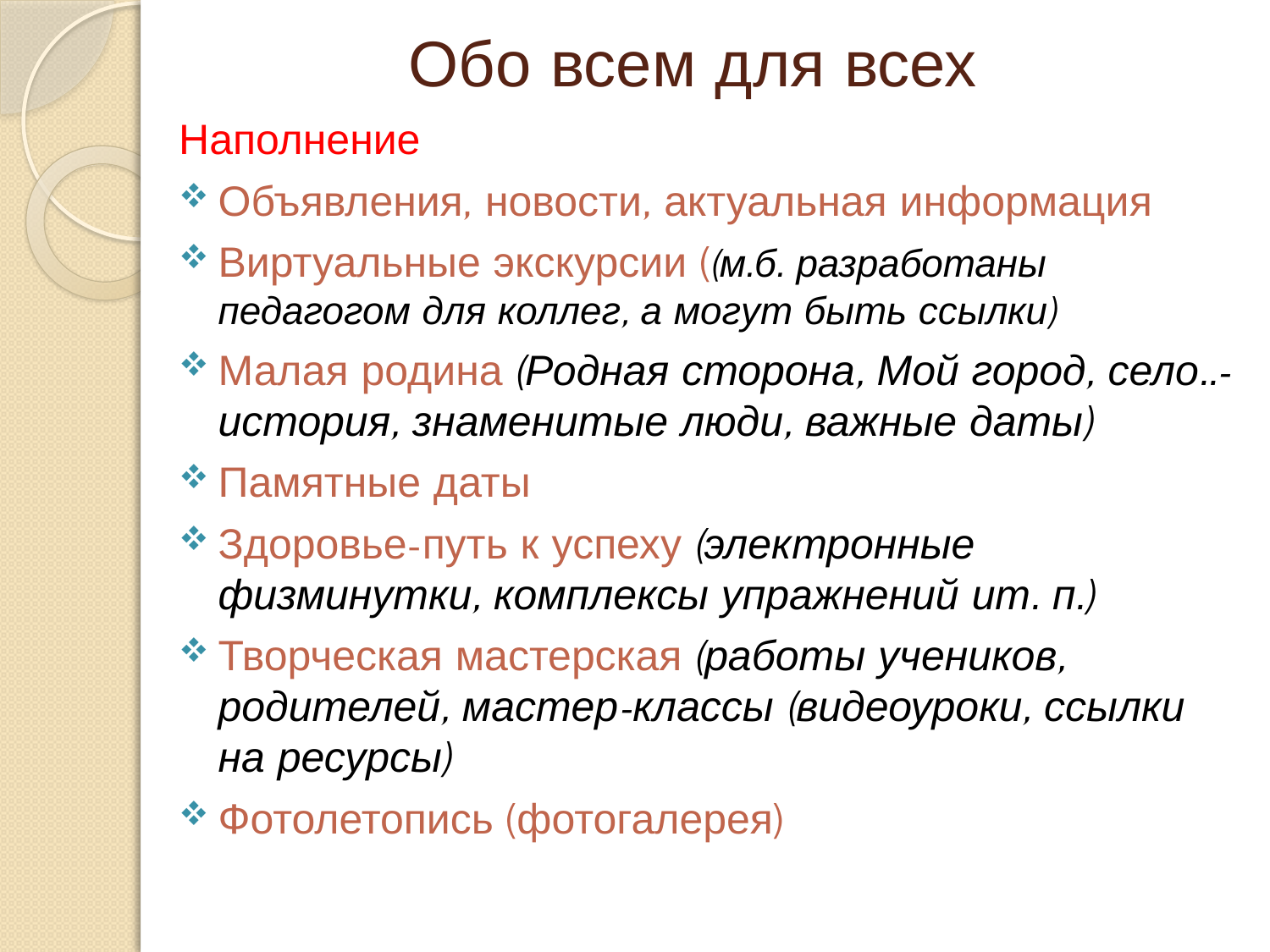

# Обо всем для всех
Наполнение
Объявления, новости, актуальная информация
Виртуальные экскурсии ((м.б. разработаны педагогом для коллег, а могут быть ссылки)
Малая родина (Родная сторона, Мой город, село..- история, знаменитые люди, важные даты)
Памятные даты
Здоровье-путь к успеху (электронные физминутки, комплексы упражнений ит. п.)
Творческая мастерская (работы учеников, родителей, мастер-классы (видеоуроки, ссылки на ресурсы)
Фотолетопись (фотогалерея)